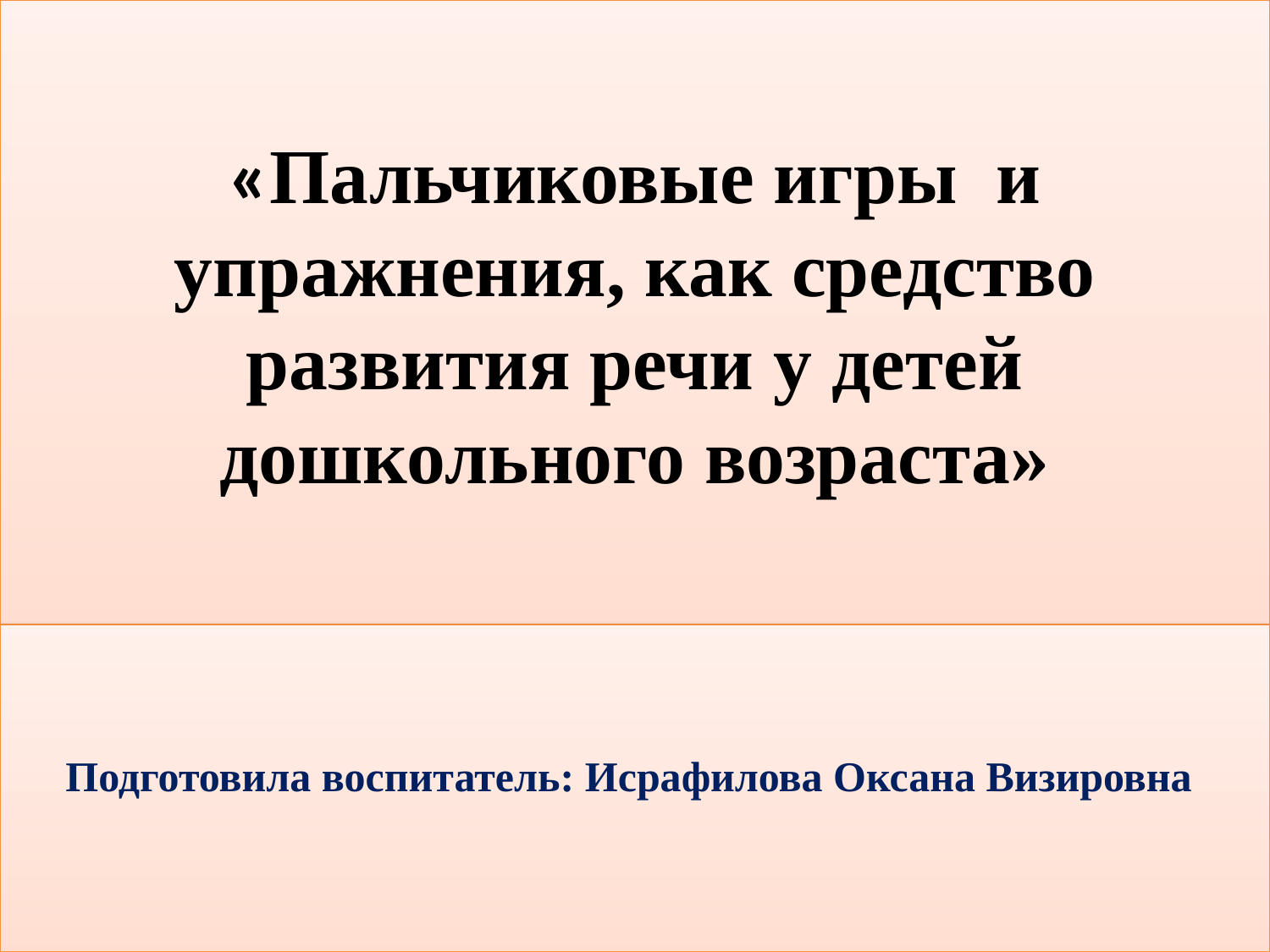

# «Пальчиковые игры  и упражнения, как средство развития речи у детей дошкольного возраста»

     Подготовила воспитатель: Исрафилова Оксана Визировна